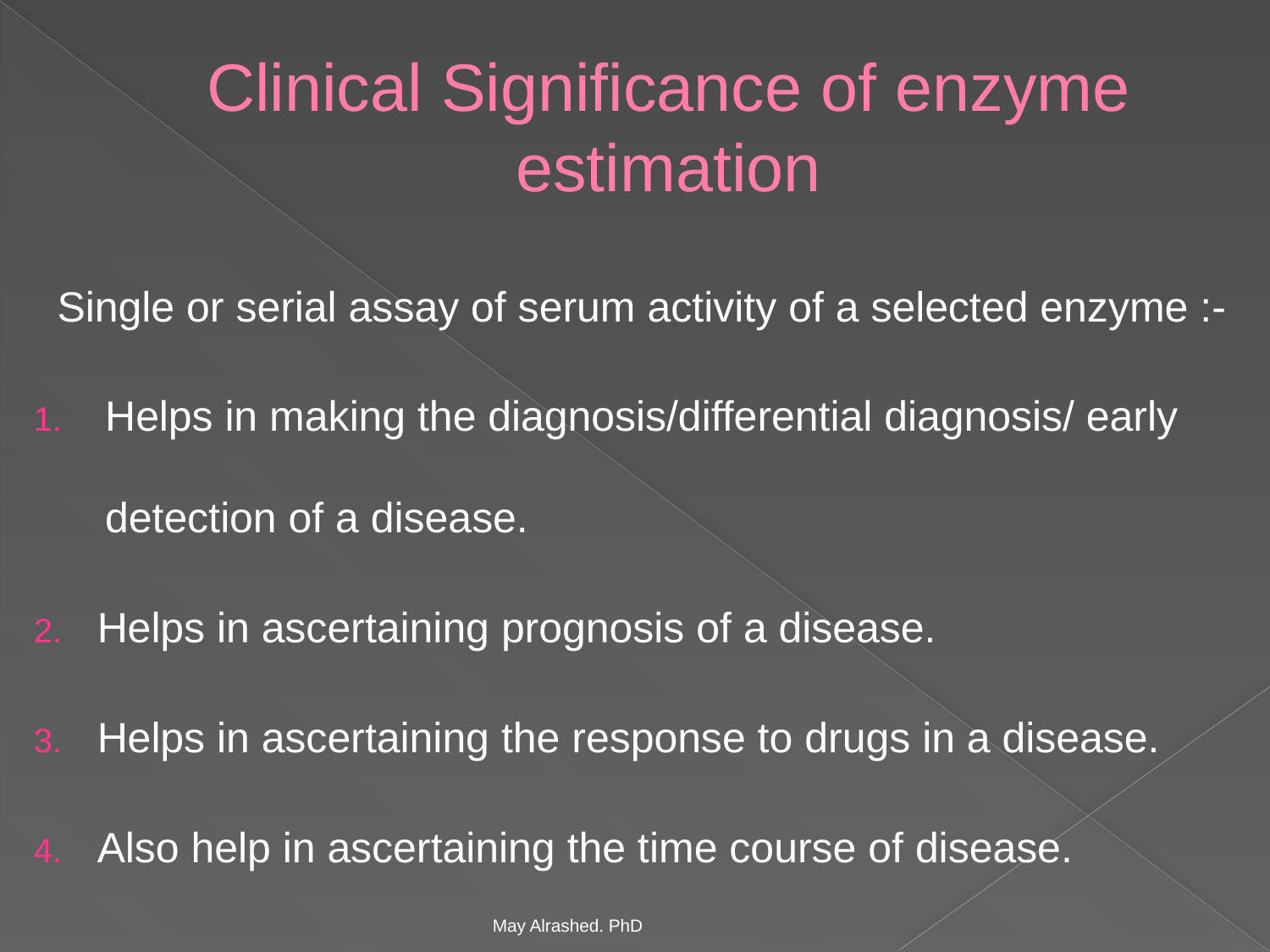

# Clinical Significance of enzyme estimation
  Single or serial assay of serum activity of a selected enzyme :-
Helps in making the diagnosis/differential diagnosis/ early detection of a disease.
Helps in ascertaining prognosis of a disease.
Helps in ascertaining the response to drugs in a disease.
Also help in ascertaining the time course of disease.

May Alrashed. PhD